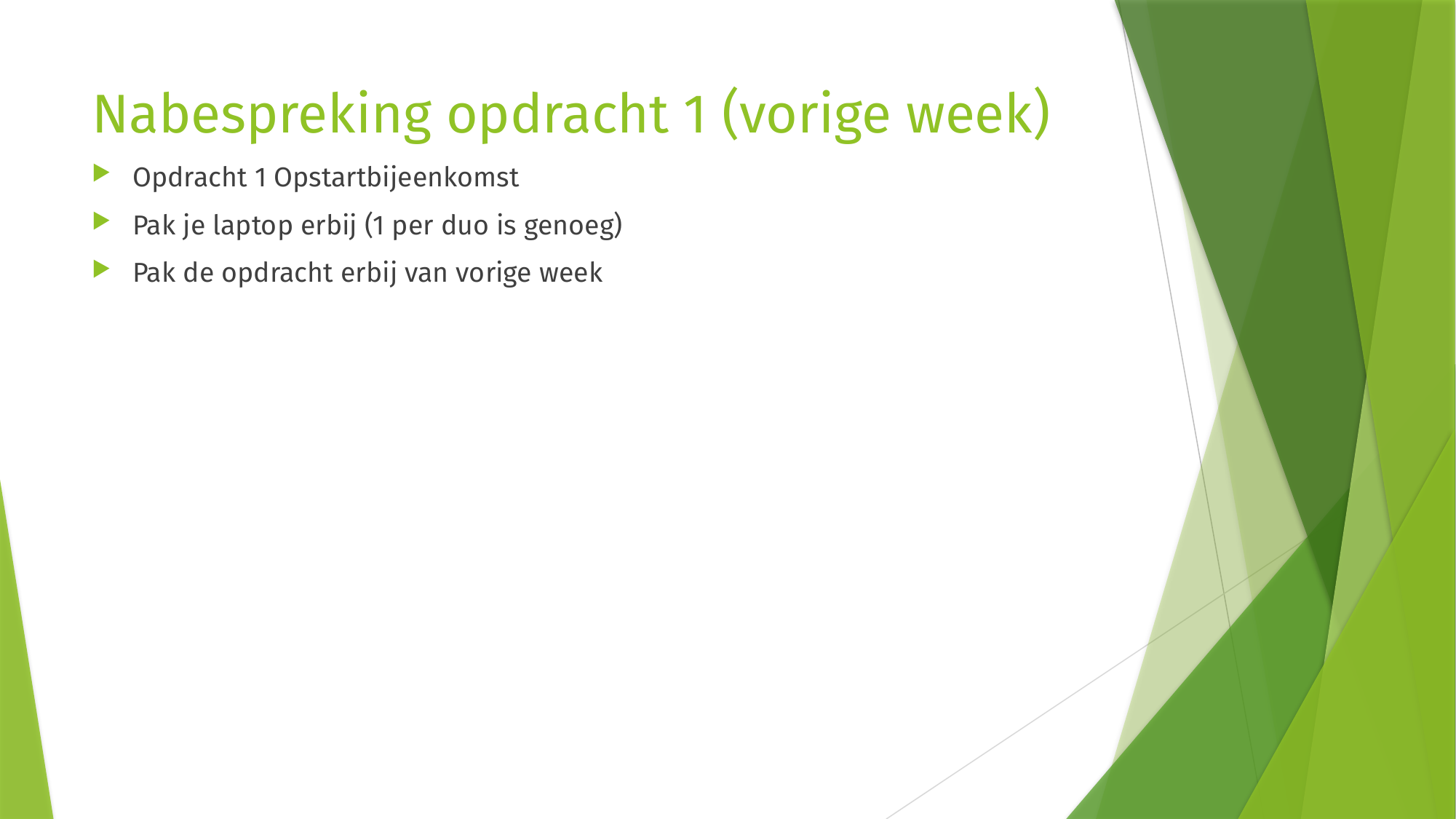

# Nabespreking opdracht 1 (vorige week)
Opdracht 1 Opstartbijeenkomst
Pak je laptop erbij (1 per duo is genoeg)
Pak de opdracht erbij van vorige week